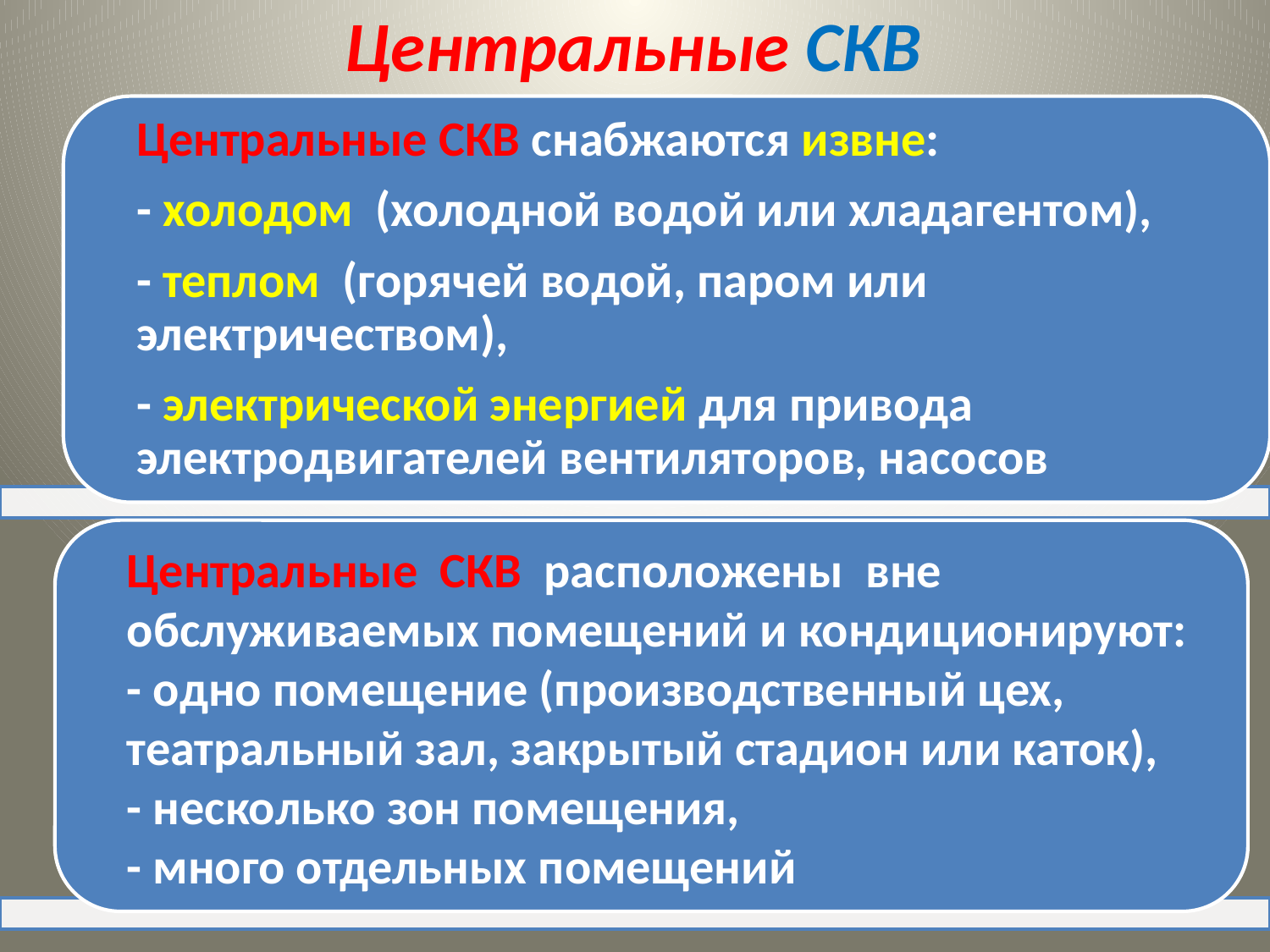

# Центральные СКВ
Центральные СКВ снабжаются извне:
- холодом  (холодной водой или хладагентом),
- теплом  (горячей водой, паром или электричеством),
- электрической энергией для привода электродвигателей вентиляторов, насосов
Центральные  СКВ  расположены  вне обслуживаемых помещений и кондиционируют:
- одно помещение (производственный цех, театральный зал, закрытый стадион или каток),
- несколько зон помещения,
- много отдельных помещений